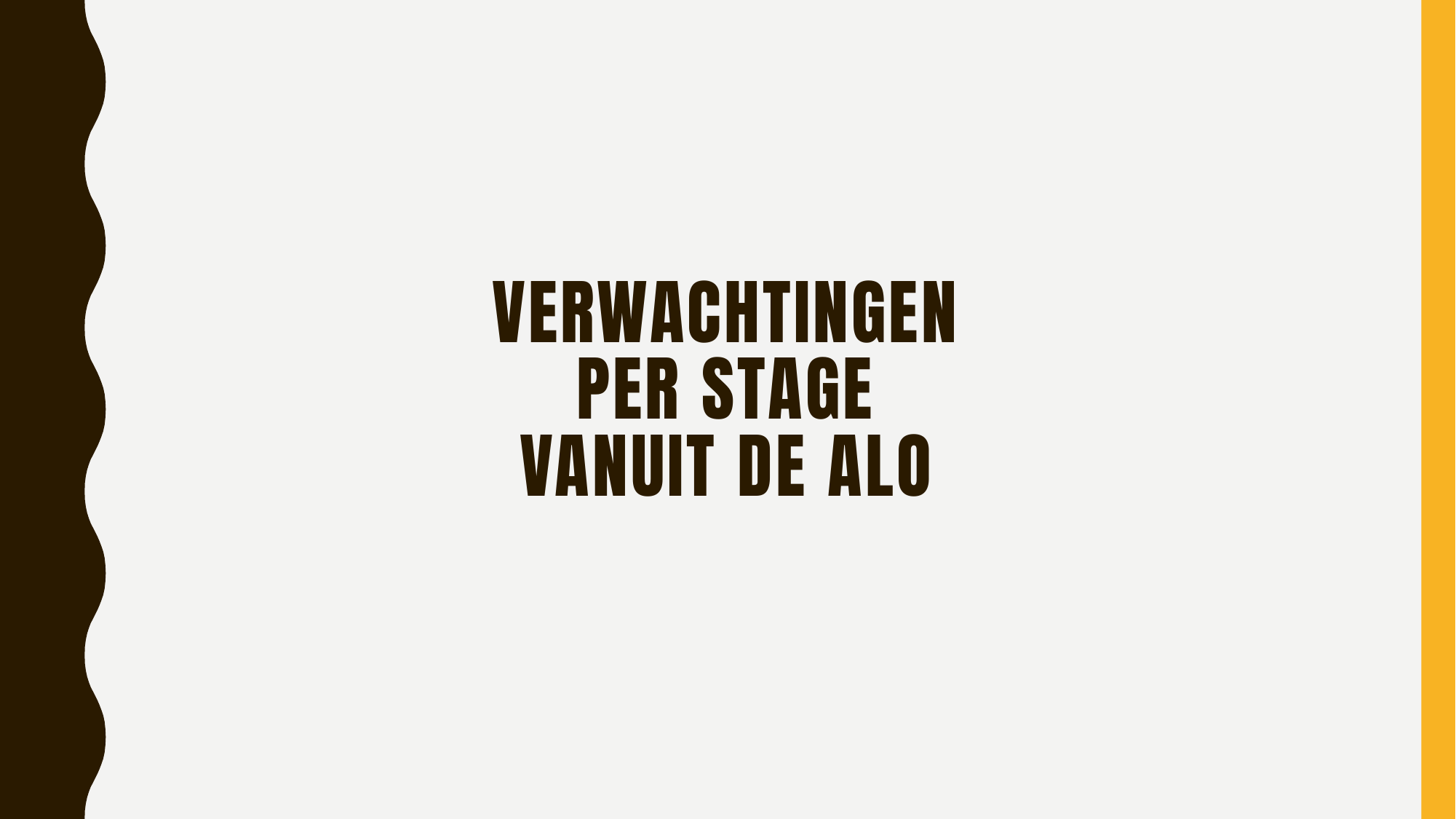

# Verwachtingen per stage vanuit de ALO